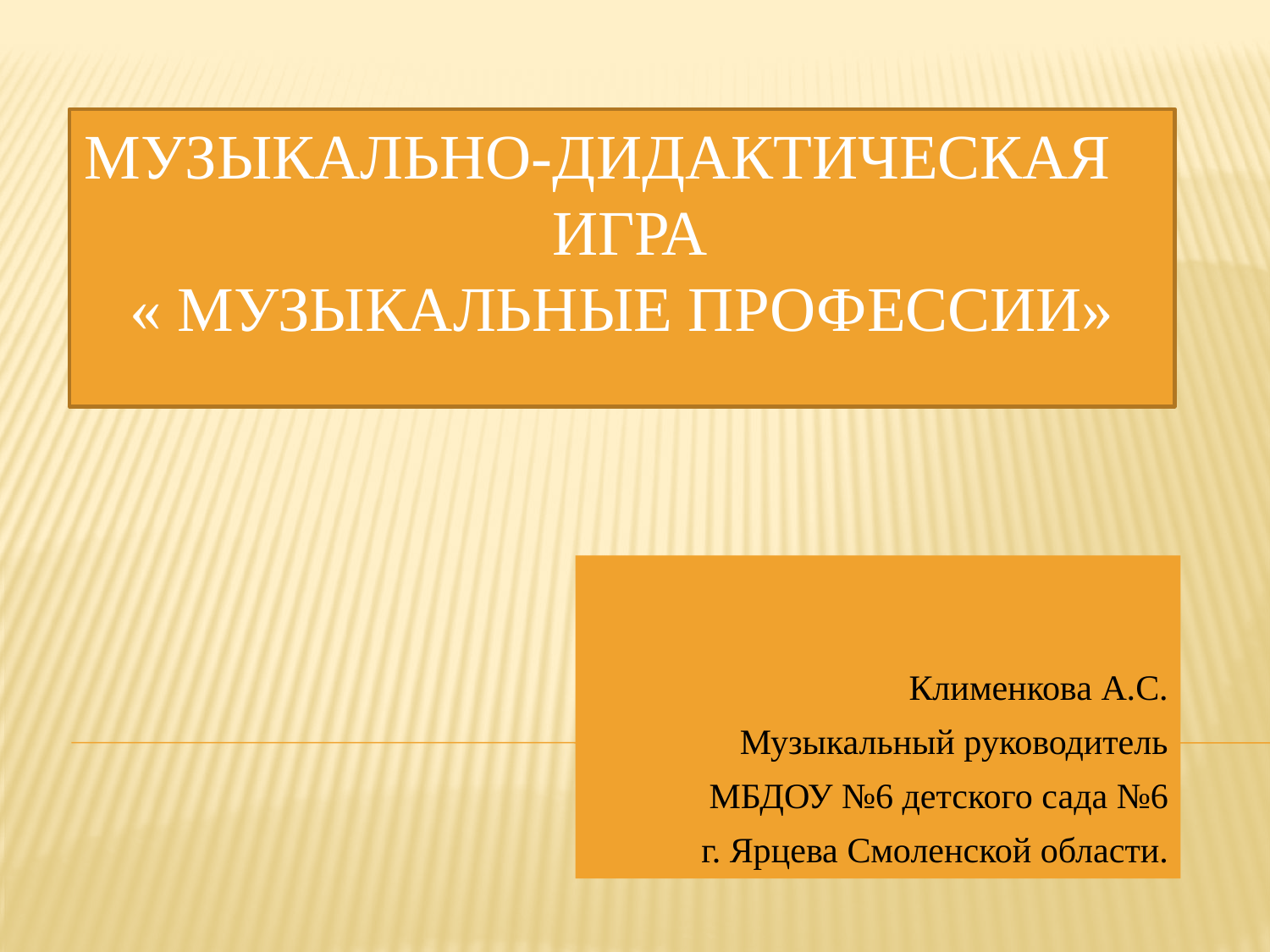

# Музыкально-дидактическая     игра « Музыкальные профессии»

Клименкова А.С.
Музыкальный руководитель
МБДОУ №6 детского сада №6
г. Ярцева Смоленской области.